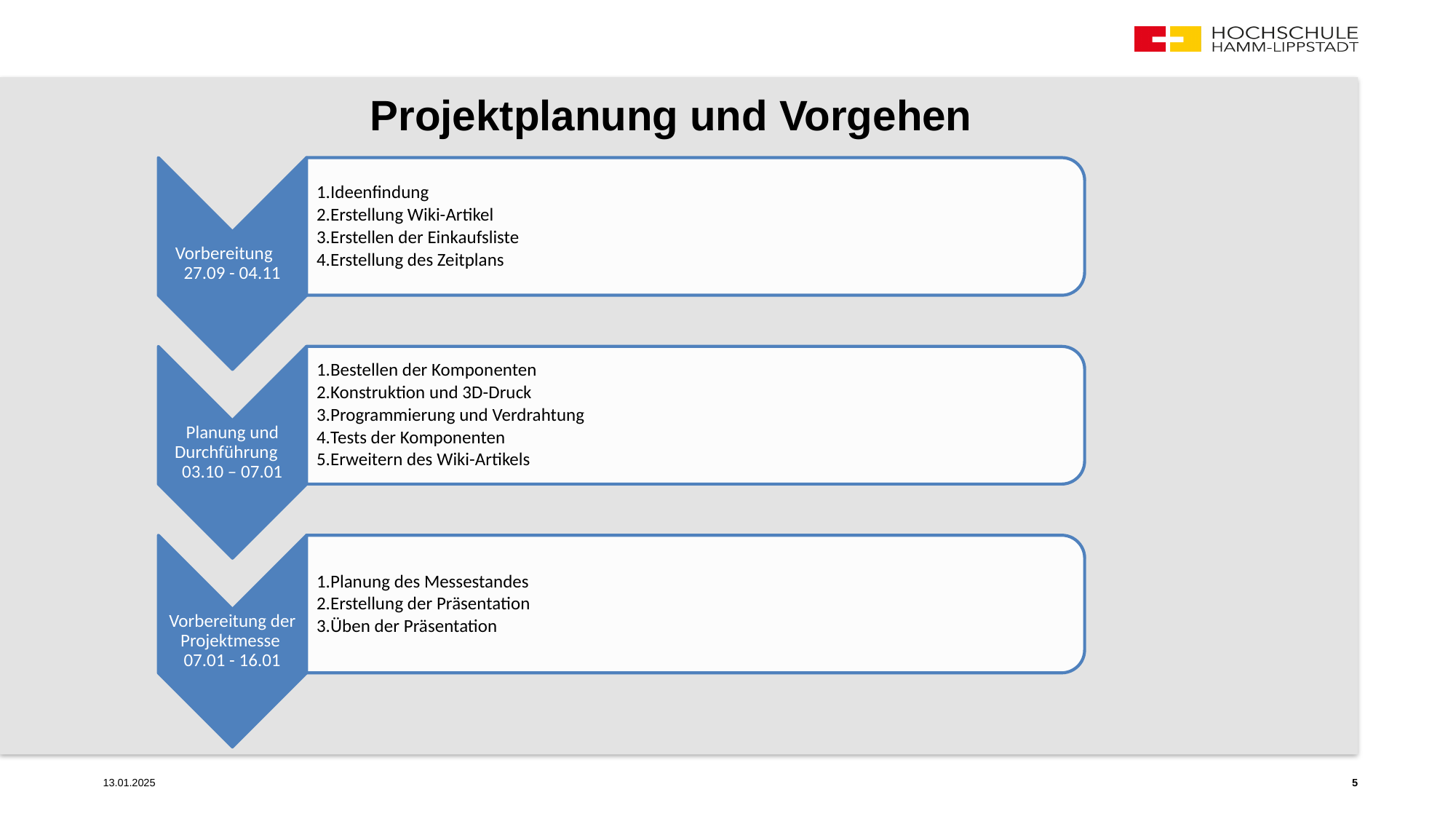

# Projektplanung und Vorgehen
Vorbereitung     27.09 - 04.11
Ideenfindung
Erstellung Wiki-Artikel
Erstellen der Einkaufsliste
Erstellung des Zeitplans
Planung und Durchführung    03.10 – 07.01
Bestellen der Komponenten
Konstruktion und 3D-Druck
Programmierung und Verdrahtung
Tests der Komponenten
Erweitern des Wiki-Artikels
Vorbereitung der Projektmesse  07.01 - 16.01
Planung des Messestandes
Erstellung der Präsentation
Üben der Präsentation
13.01.2025
5